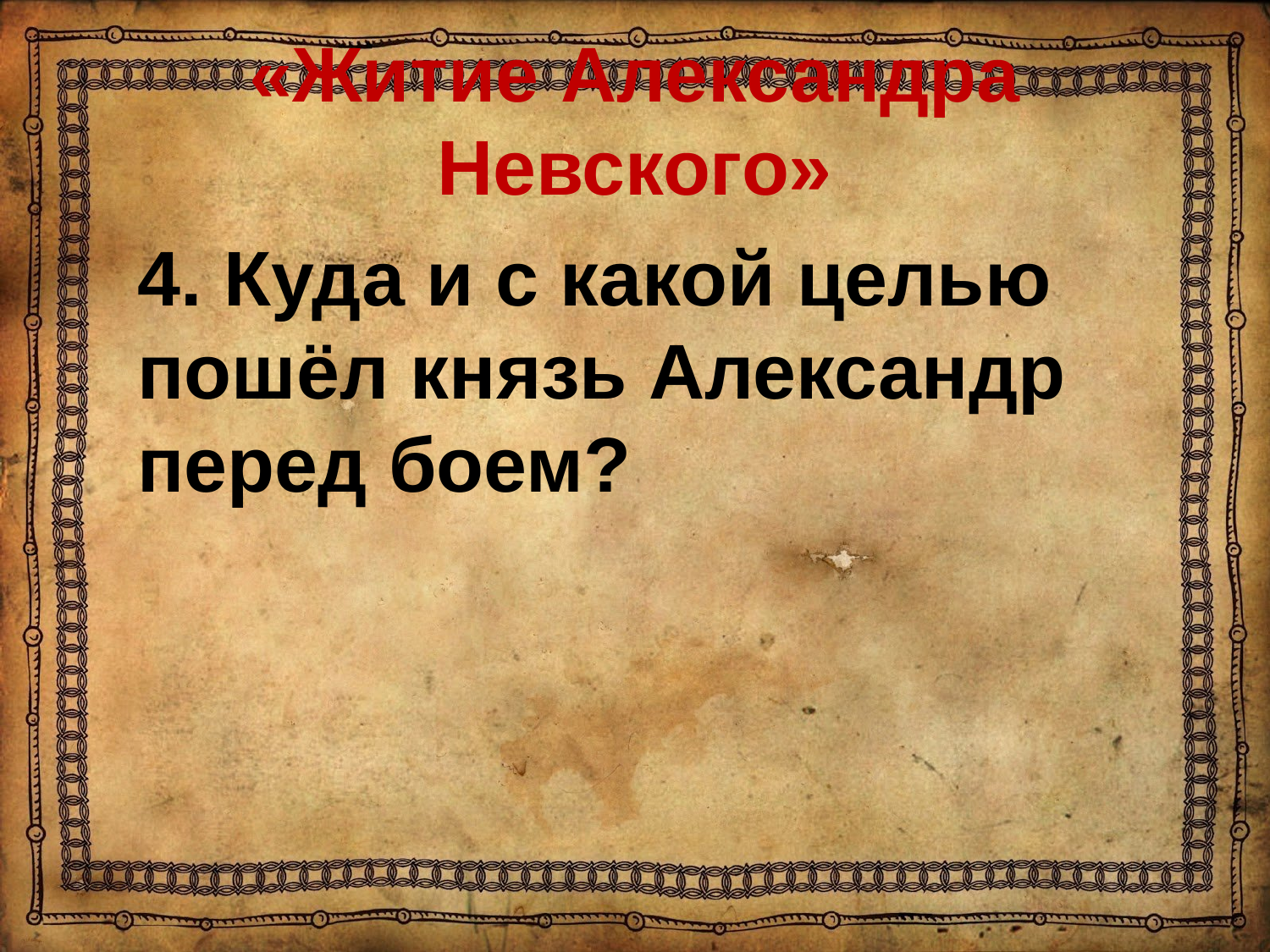

# «Житие Александра Невского»
4. Куда и с какой целью пошёл князь Александр перед боем?